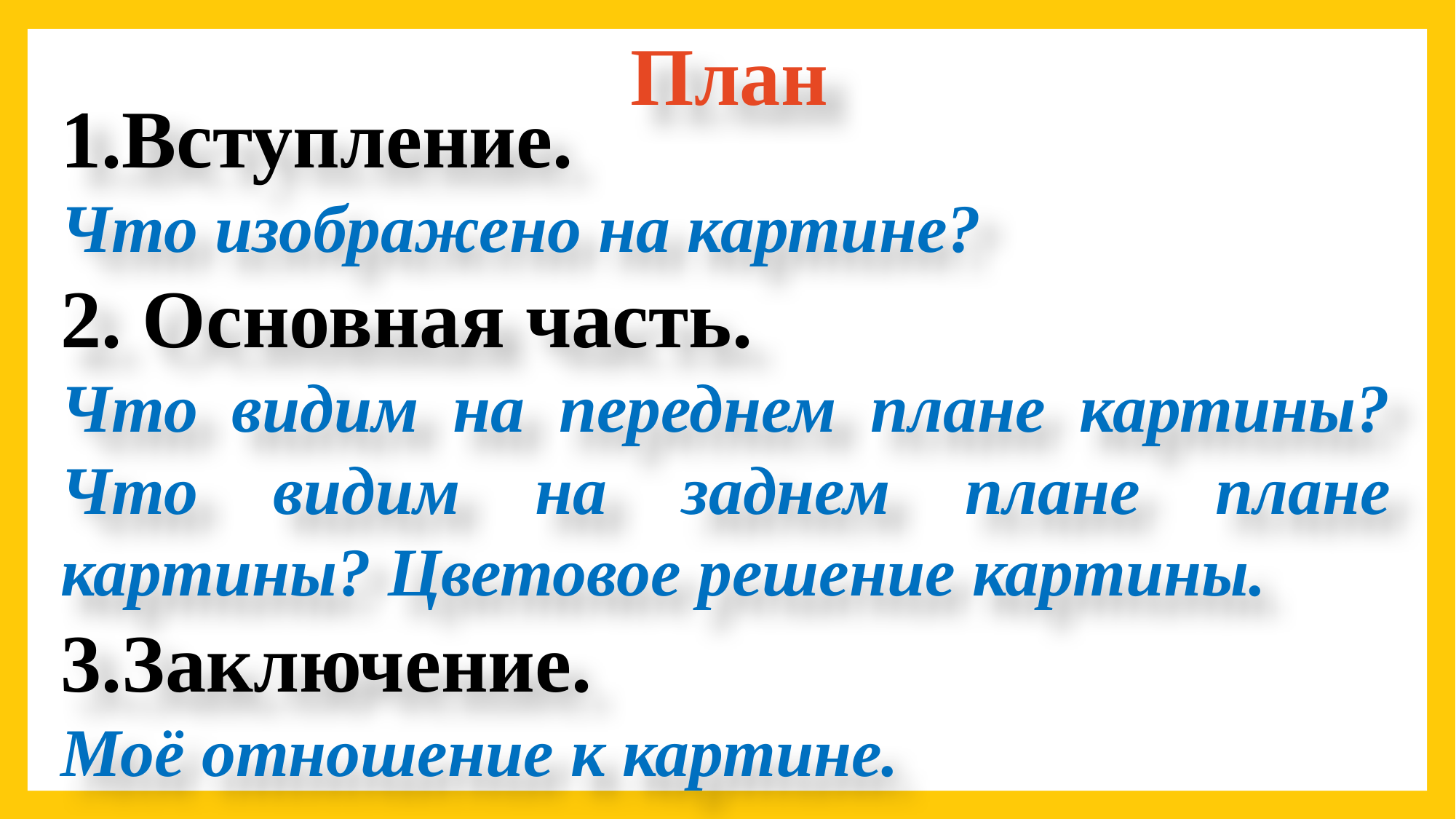

# План
Вступление.
Что изображено на картине?
2. Основная часть.
Что видим на переднем плане картины? Что видим на заднем плане плане картины? Цветовое решение картины.
3.Заключение.
Моё отношение к картине.